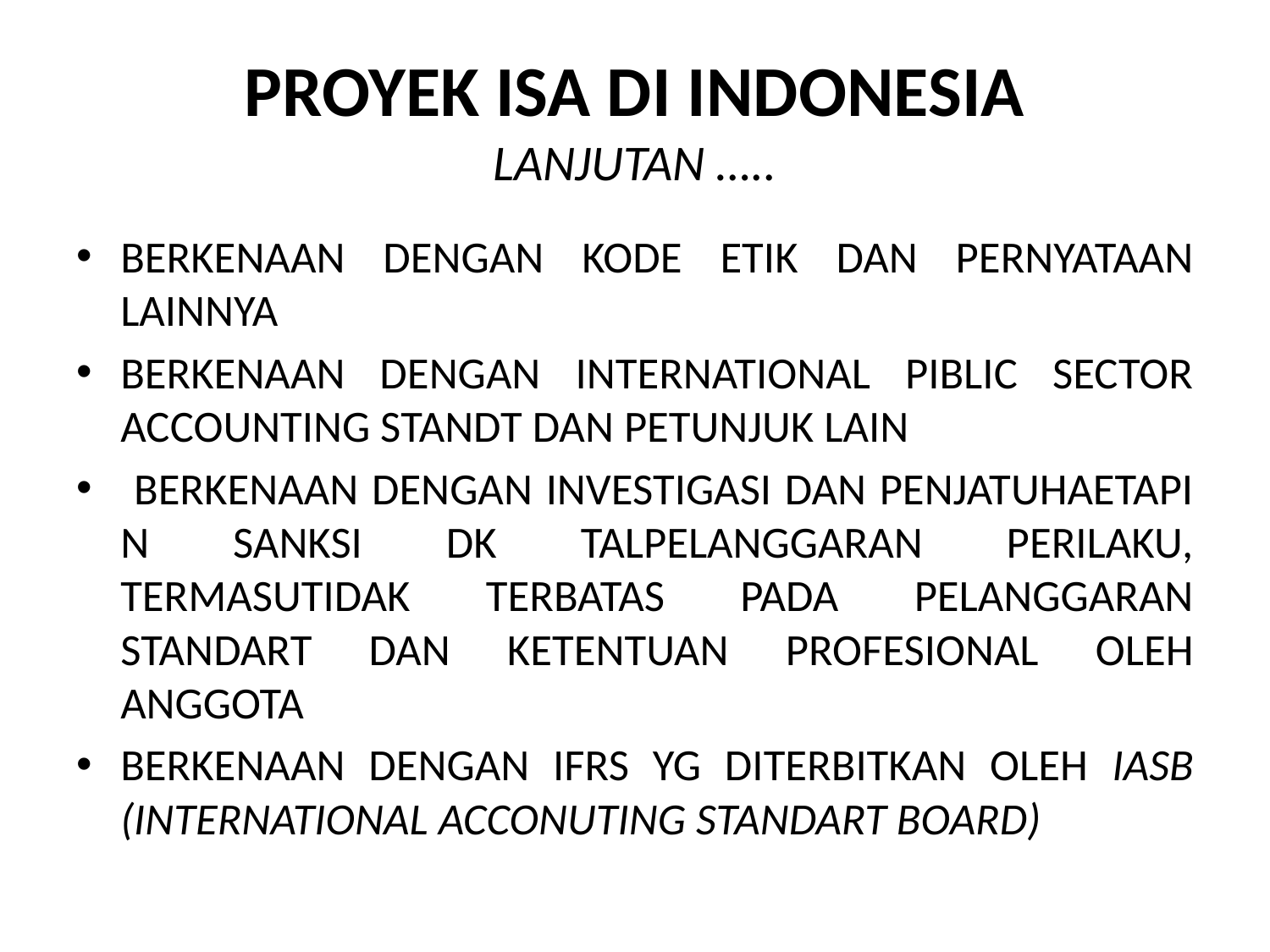

# PROYEK ISA DI INDONESIA LANJUTAN …..
BERKENAAN DENGAN KODE ETIK DAN PERNYATAAN LAINNYA
BERKENAAN DENGAN INTERNATIONAL PIBLIC SECTOR ACCOUNTING STANDT DAN PETUNJUK LAIN
 BERKENAAN DENGAN INVESTIGASI DAN PENJATUHAETAPI N SANKSI DK TALPELANGGARAN PERILAKU, TERMASUTIDAK TERBATAS PADA PELANGGARAN STANDART DAN KETENTUAN PROFESIONAL OLEH ANGGOTA
BERKENAAN DENGAN IFRS YG DITERBITKAN OLEH IASB (INTERNATIONAL ACCONUTING STANDART BOARD)